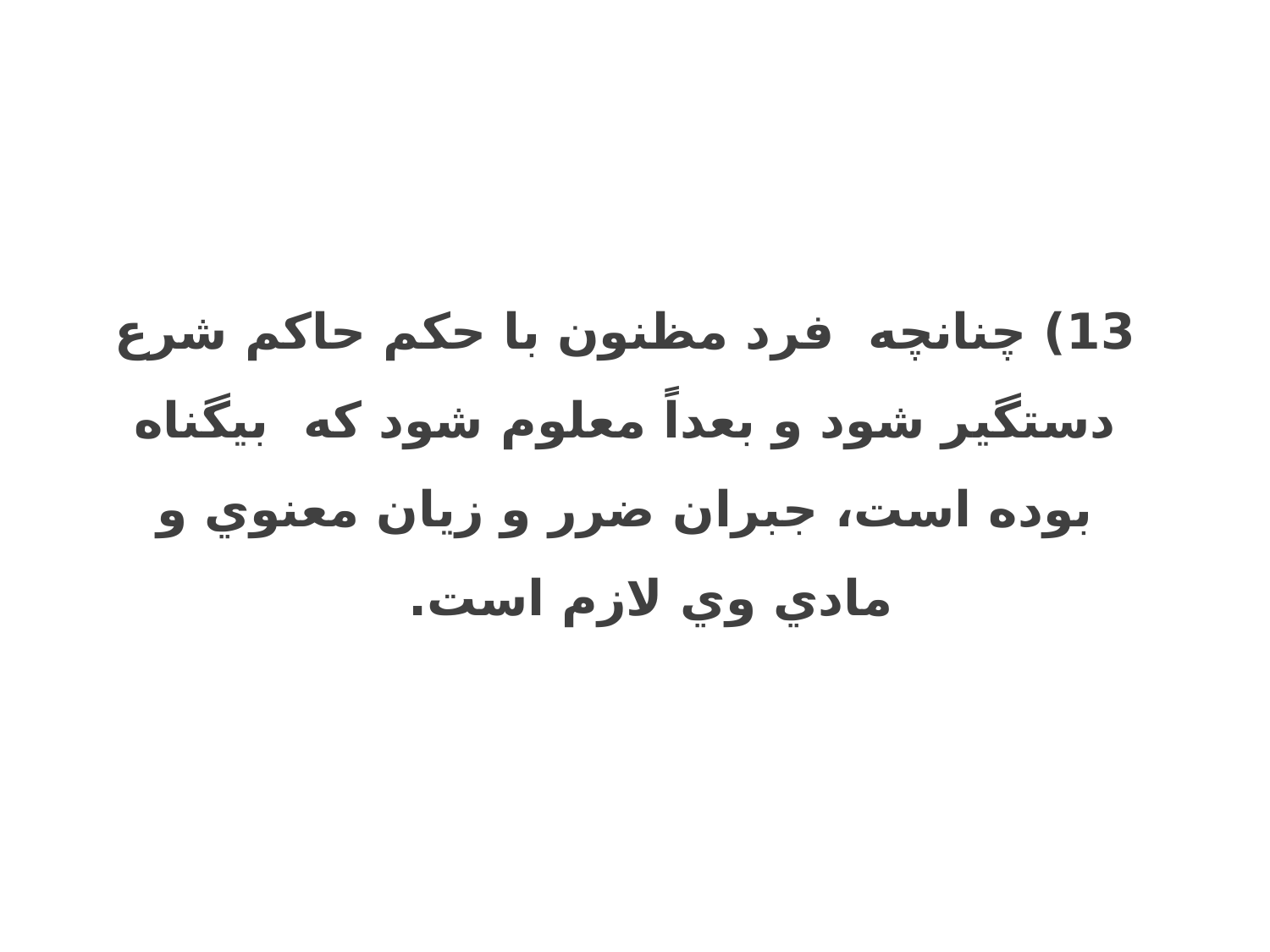

13) چنانچه  فرد مظنون با حكم حاكم شرع دستگیر شود و بعداً معلوم شود كه  بيگناه بوده است، جبران ضرر و زيان معنوي و مادي وي لازم است.